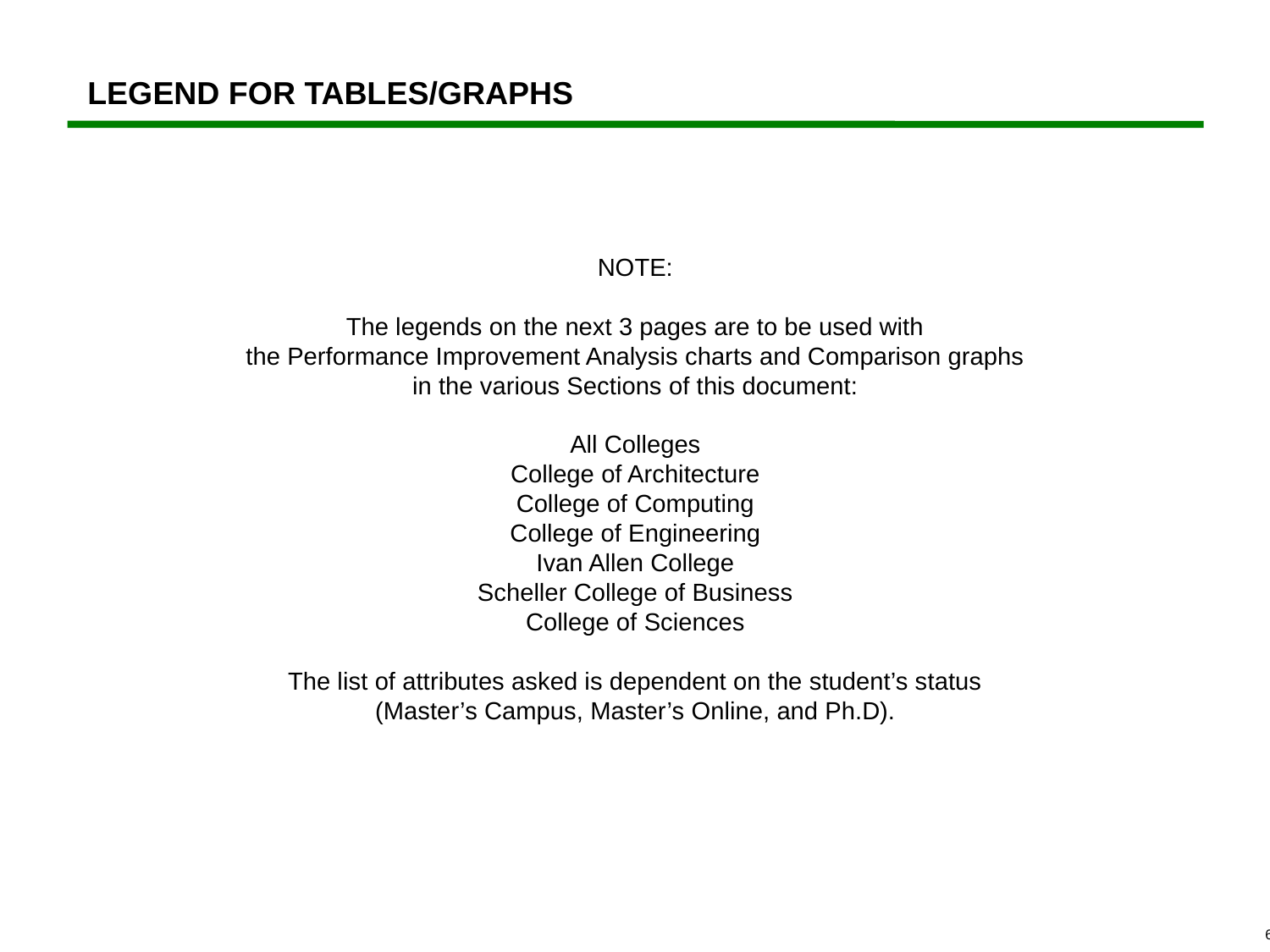

# LEGEND FOR TABLES/GRAPHS
NOTE:

The legends on the next 3 pages are to be used with
the Performance Improvement Analysis charts and Comparison graphs
in the various Sections of this document:

All Colleges
College of Architecture
College of Computing
College of Engineering
Ivan Allen College
Scheller College of Business
College of Sciences

The list of attributes asked is dependent on the student’s status
(Master’s Campus, Master’s Online, and Ph.D).